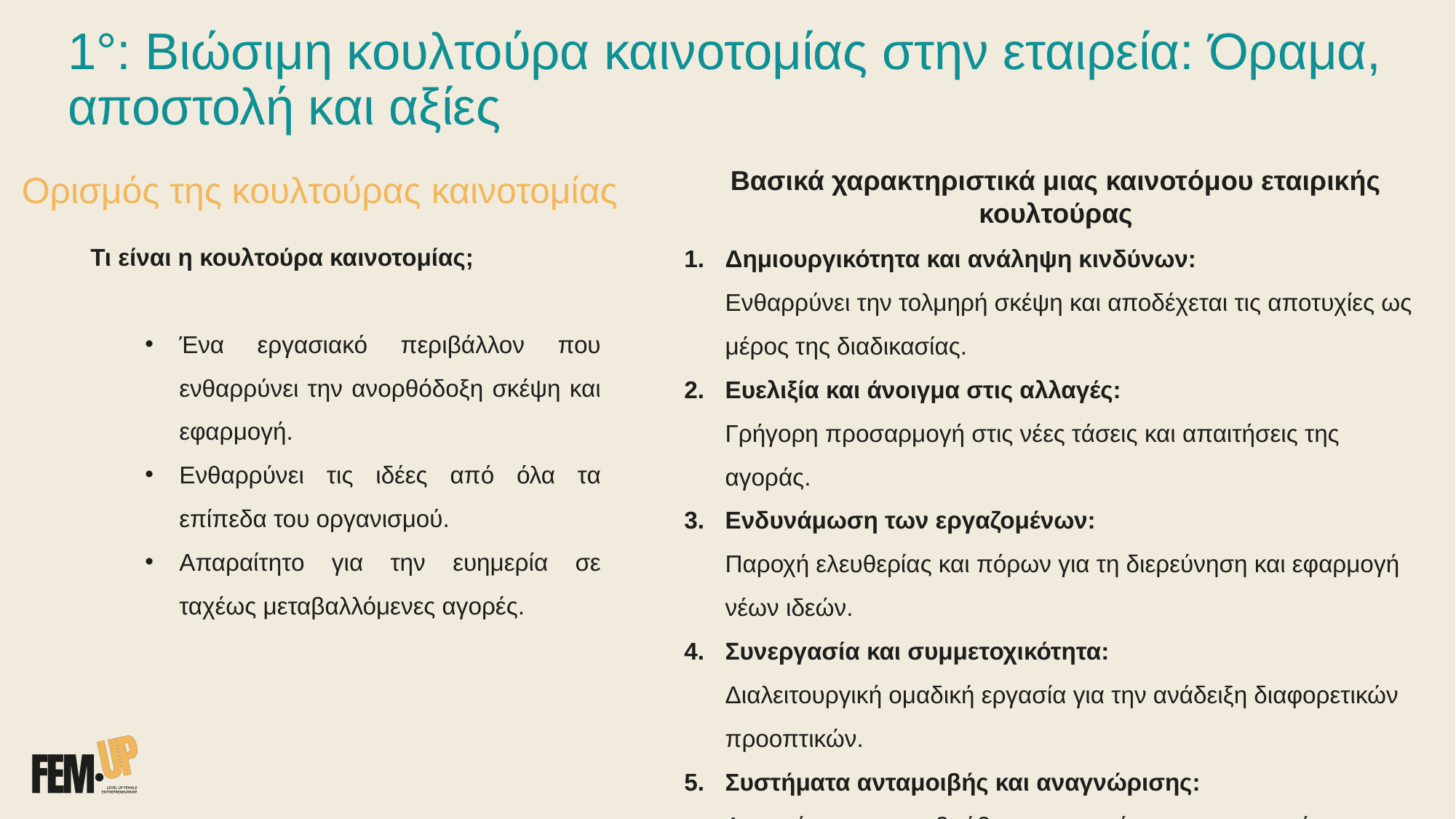

# 1°: Βιώσιμη κουλτούρα καινοτομίας στην εταιρεία: Όραμα, αποστολή και αξίες
Βασικά χαρακτηριστικά μιας καινοτόμου εταιρικής κουλτούρας
Δημιουργικότητα και ανάληψη κινδύνων:
Ενθαρρύνει την τολμηρή σκέψη και αποδέχεται τις αποτυχίες ως μέρος της διαδικασίας.
Ευελιξία και άνοιγμα στις αλλαγές:
Γρήγορη προσαρμογή στις νέες τάσεις και απαιτήσεις της αγοράς.
Ενδυνάμωση των εργαζομένων:
Παροχή ελευθερίας και πόρων για τη διερεύνηση και εφαρμογή νέων ιδεών.
Συνεργασία και συμμετοχικότητα:
Διαλειτουργική ομαδική εργασία για την ανάδειξη διαφορετικών προοπτικών.
Συστήματα ανταμοιβής και αναγνώρισης:
Αναγνώριση και επιβράβευση καινοτόμων συνεισφορών.
Ορισμός της κουλτούρας καινοτομίας
Τι είναι η κουλτούρα καινοτομίας;

Ένα εργασιακό περιβάλλον που ενθαρρύνει την ανορθόδοξη σκέψη και εφαρμογή.
Ενθαρρύνει τις ιδέες από όλα τα επίπεδα του οργανισμού.
Απαραίτητο για την ευημερία σε ταχέως μεταβαλλόμενες αγορές.